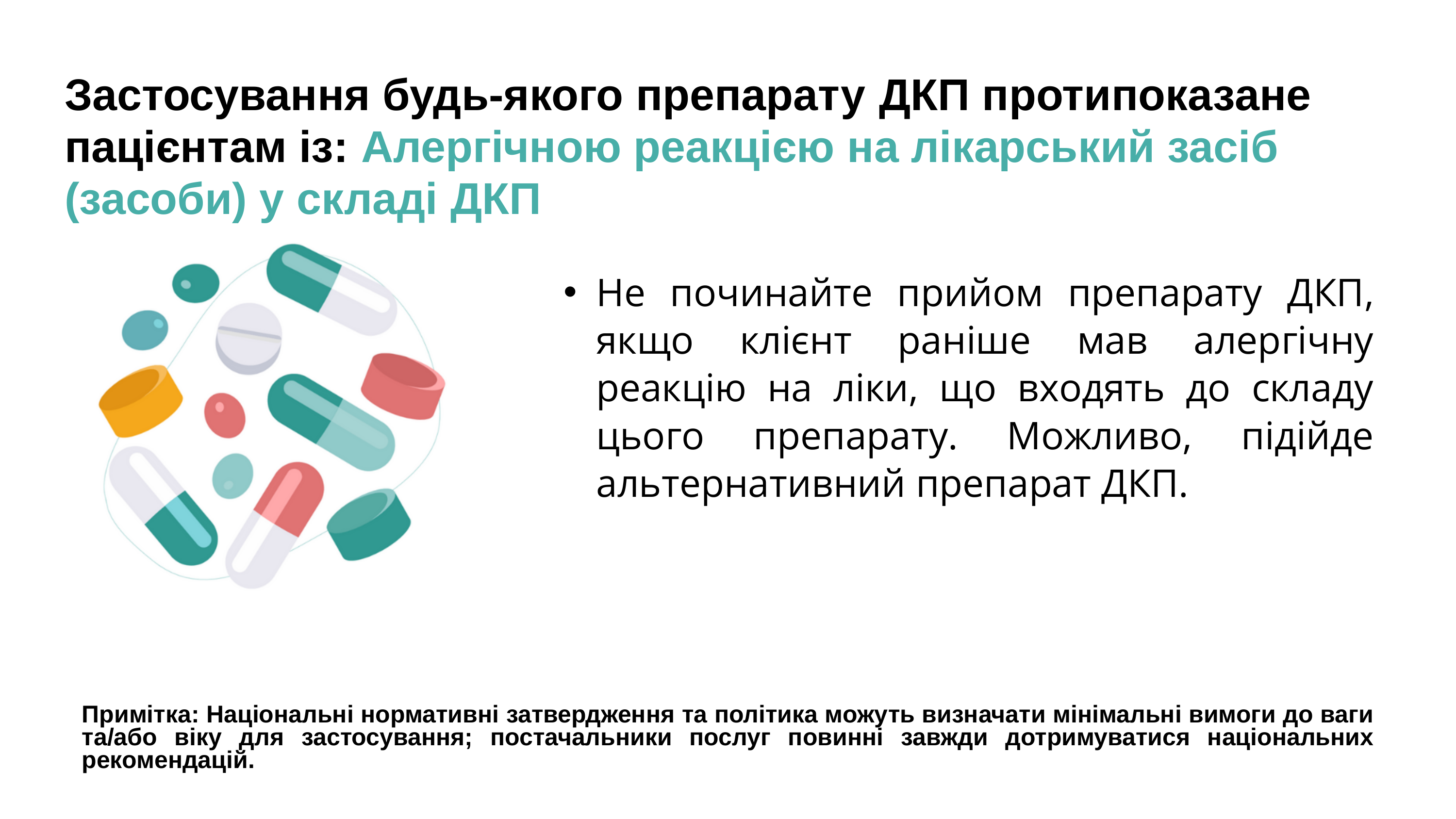

Застосування будь-якого препарату ДКП протипоказане пацієнтам із: Алергічною реакцією на лікарський засіб (засоби) у складі ДКП

Не починайте прийом препарату ДКП, якщо клієнт раніше мав алергічну реакцію на ліки, що входять до складу цього препарату. Можливо, підійде альтернативний препарат ДКП.

Примітка: Національні нормативні затвердження та політика можуть визначати мінімальні вимоги до ваги та/або віку для застосування; постачальники послуг повинні завжди дотримуватися національних рекомендацій.